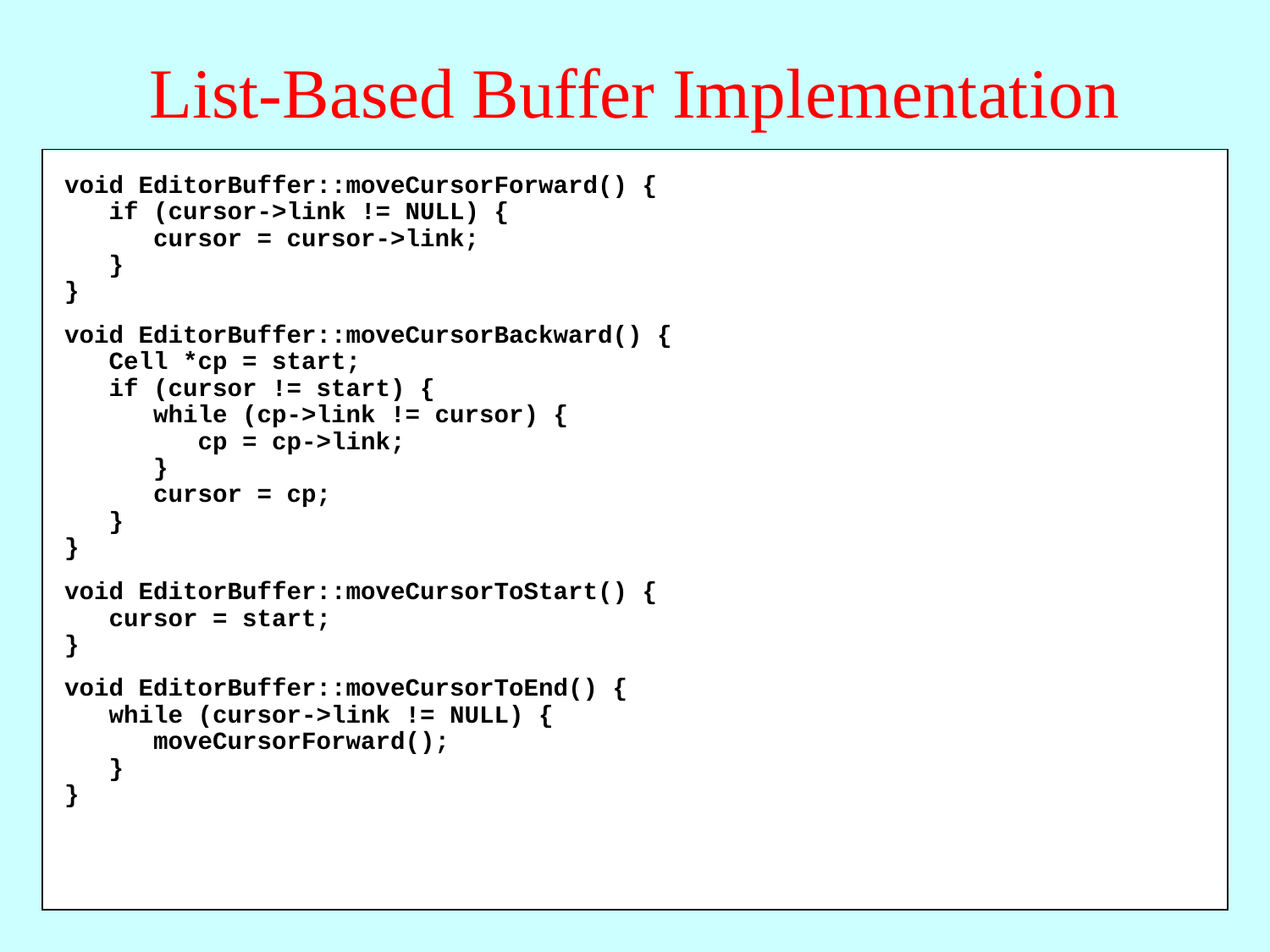

# List-Based Buffer Implementation

void EditorBuffer::moveCursorForward() {
   if (cursor->link != NULL) {
      cursor = cursor->link;
   }
}

void EditorBuffer::moveCursorBackward() {
   Cell *cp = start;
   if (cursor != start) {
      while (cp->link != cursor) {
         cp = cp->link;
      }
      cursor = cp;
   }
}

void EditorBuffer::moveCursorToStart() {
   cursor = start;
}

void EditorBuffer::moveCursorToEnd() {
   while (cursor->link != NULL) {
      moveCursorForward();
   }
}
/*
 * Implementation notes: EditorBuffer destructor
 * ---------------------------------------------
 * The destructor must delete every cell in the buffer.  Note that the loop
 * structure is not exactly the standard for loop pattern for processing
 * every cell within a linked list.  The complication that forces this
 * change is that the body of the loop can't free the current cell and
 * later have the for loop use the link field of that cell to move to
 * the next one.  To avoid this problem, this implementation copies the
 * link pointer before calling delete.
 */

EditorBuffer::~EditorBuffer() {
   Cell *cp = start;
   while (cp != NULL) {
      Cell *next = cp->link;
      delete cp;
      cp = next;
   }
}